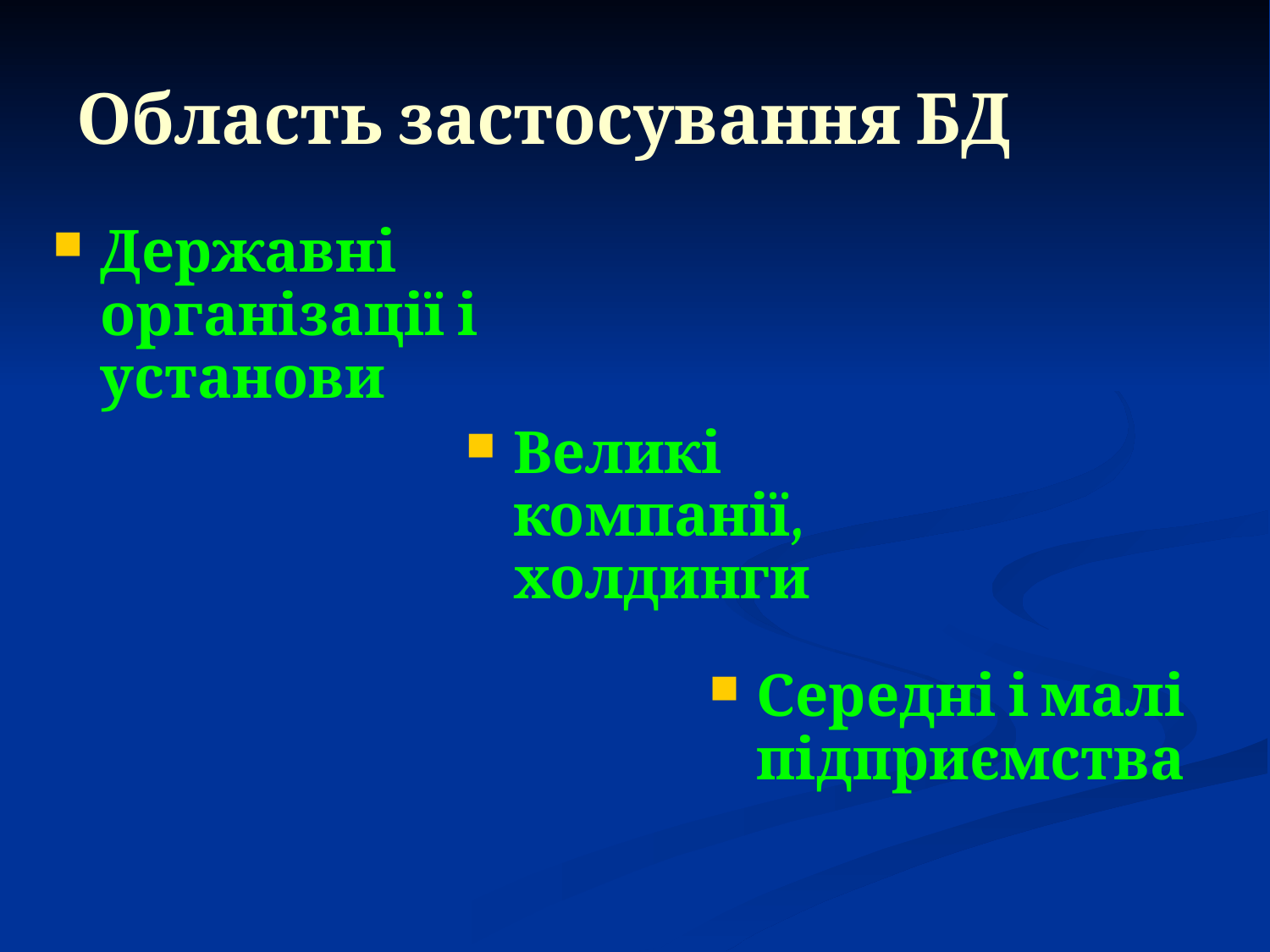

# Область застосування БД
Державні організації і установи
Великі компанії, холдинги
Середні і малі підприємства